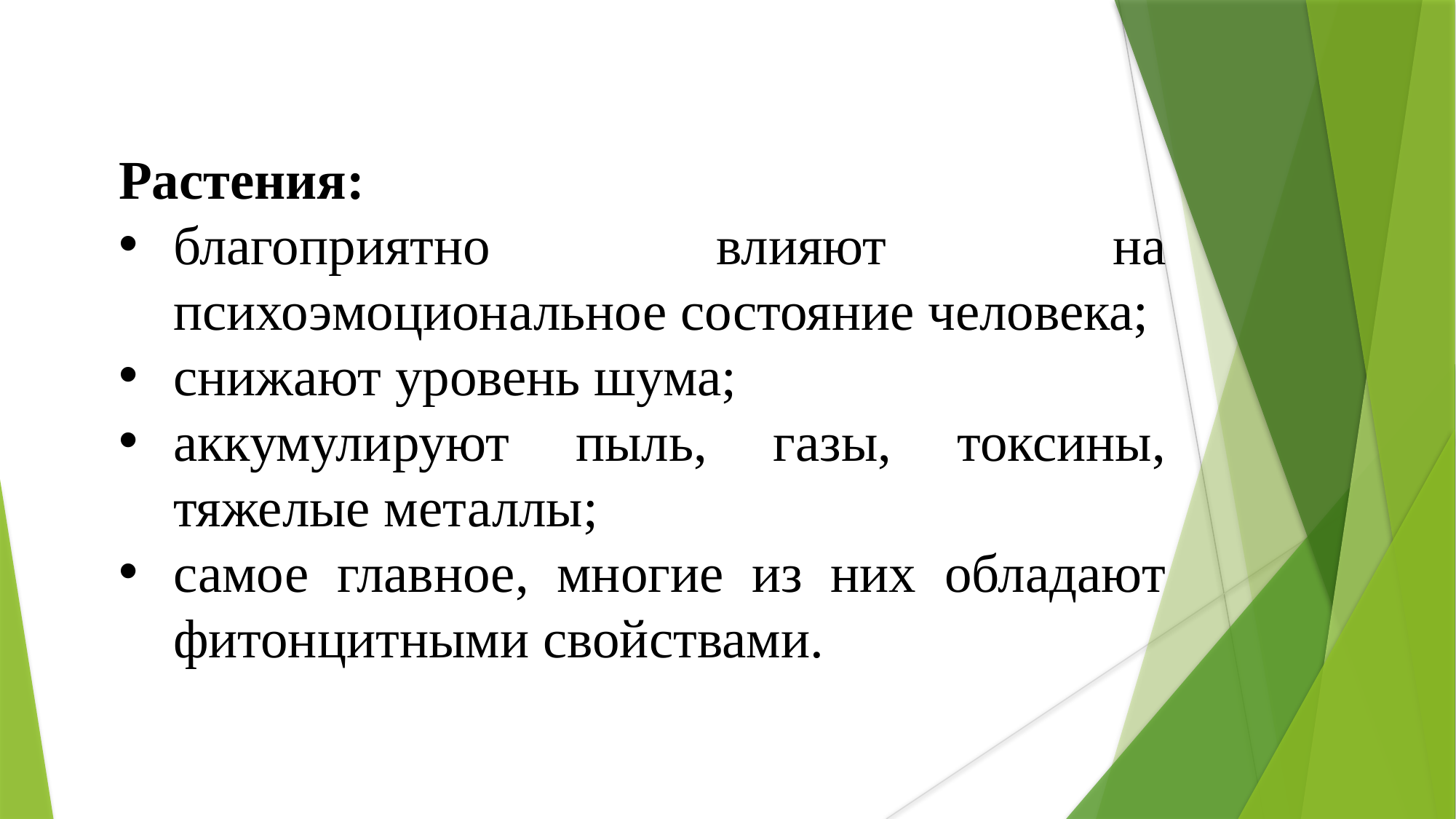

Растения:
благоприятно влияют на психоэмоциональное состояние человека;
снижают уровень шума;
аккумулируют пыль, газы, токсины, тяжелые металлы;
самое главное, многие из них обладают фитонцитными свойствами.